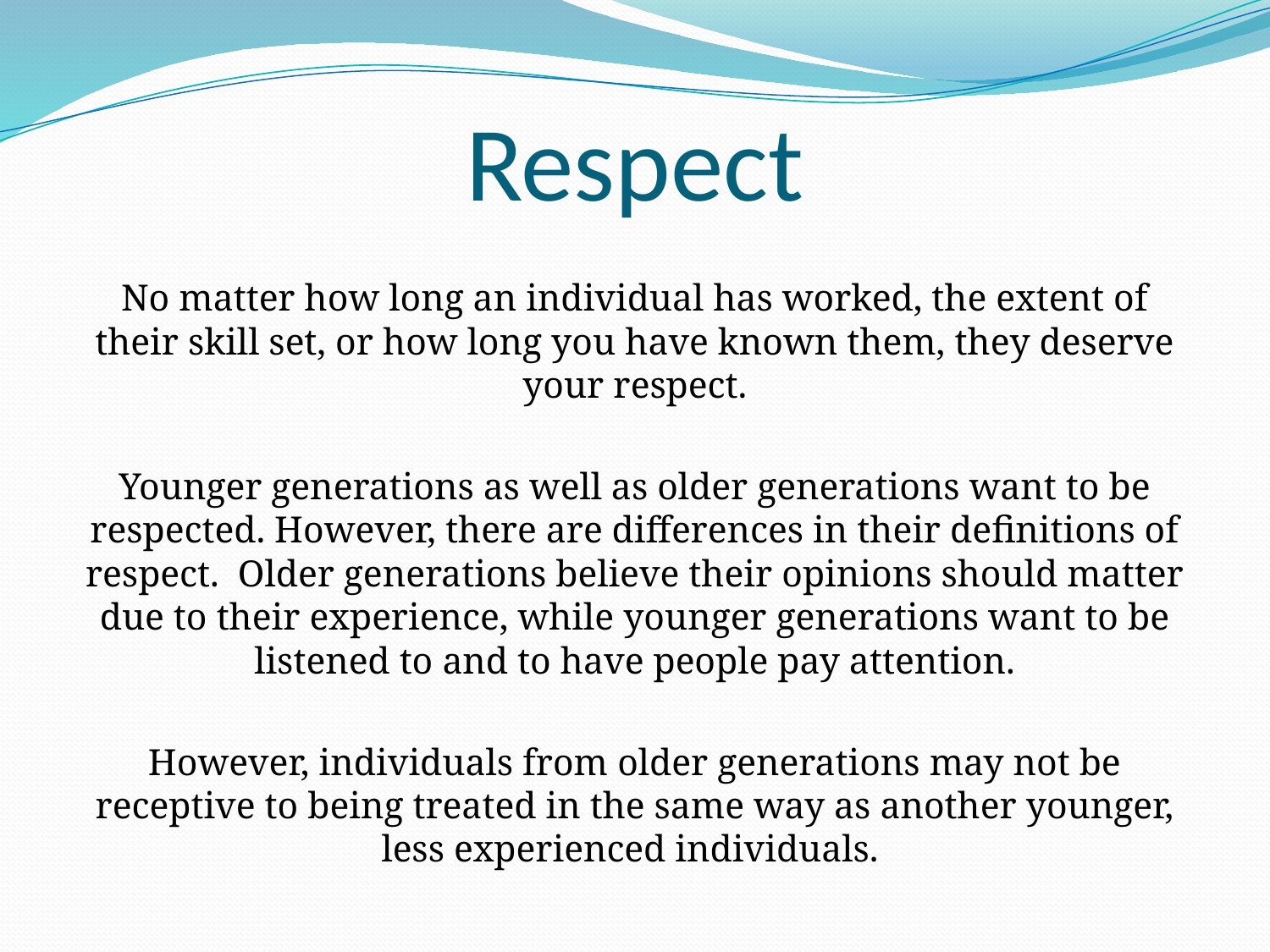

# Respect
No matter how long an individual has worked, the extent of their skill set, or how long you have known them, they deserve your respect.

Younger generations as well as older generations want to be respected. However, there are differences in their definitions of respect.  Older generations believe their opinions should matter due to their experience, while younger generations want to be listened to and to have people pay attention.

However, individuals from older generations may not be receptive to being treated in the same way as another younger, less experienced individuals.